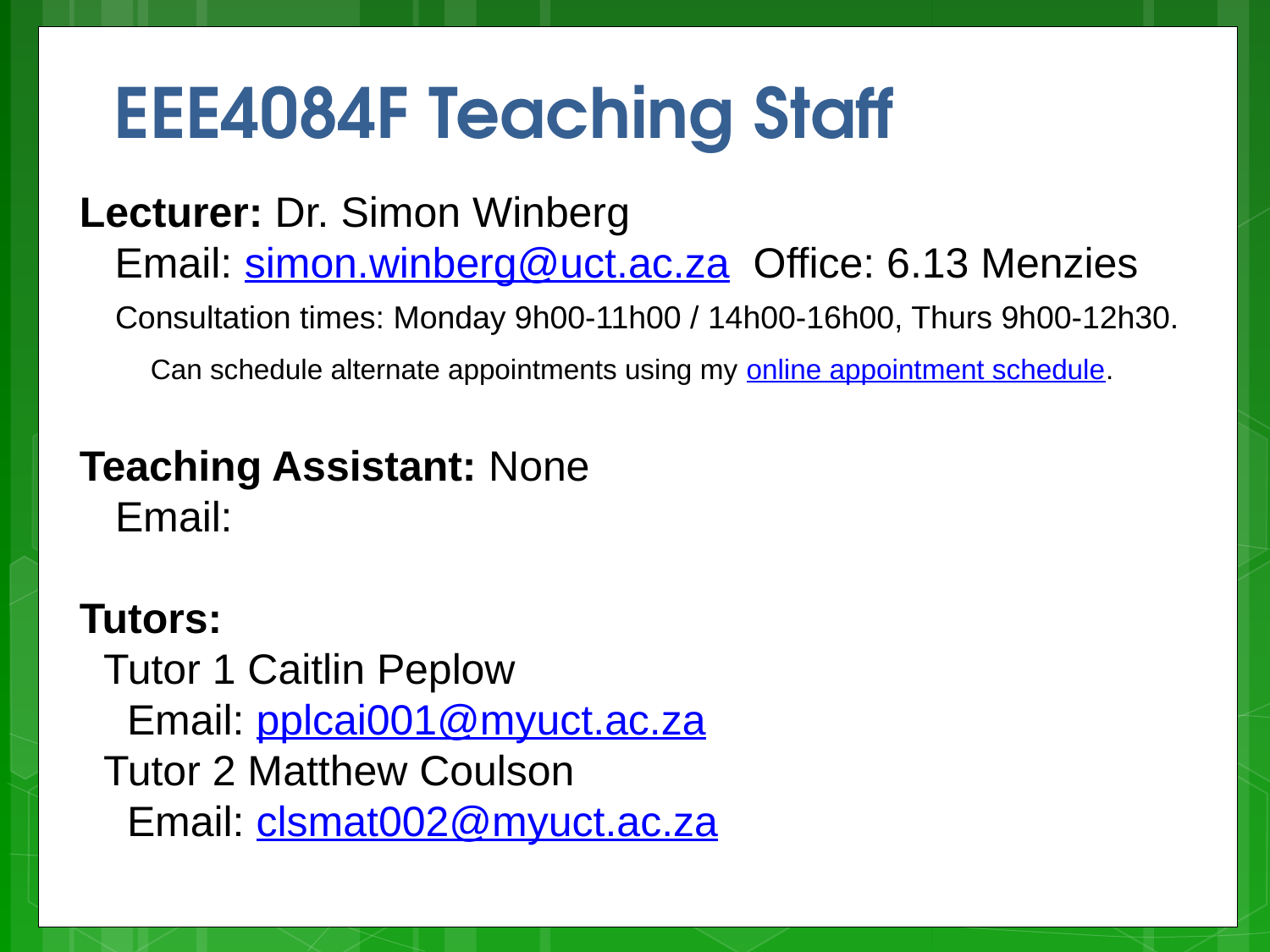

# EEE4084F Teaching Staff
Lecturer: Dr. Simon Winberg
   Email: simon.winberg@uct.ac.za  Office: 6.13 Menzies
   Consultation times: Monday 9h00-11h00 / 14h00-16h00, Thurs 9h00-12h30.
      Can schedule alternate appointments using my online appointment schedule.

Teaching Assistant: None
   Email:

Tutors:
  Tutor 1 Caitlin Peplow
    Email: pplcai001@myuct.ac.za
  Tutor 2 Matthew Coulson
    Email: clsmat002@myuct.ac.za